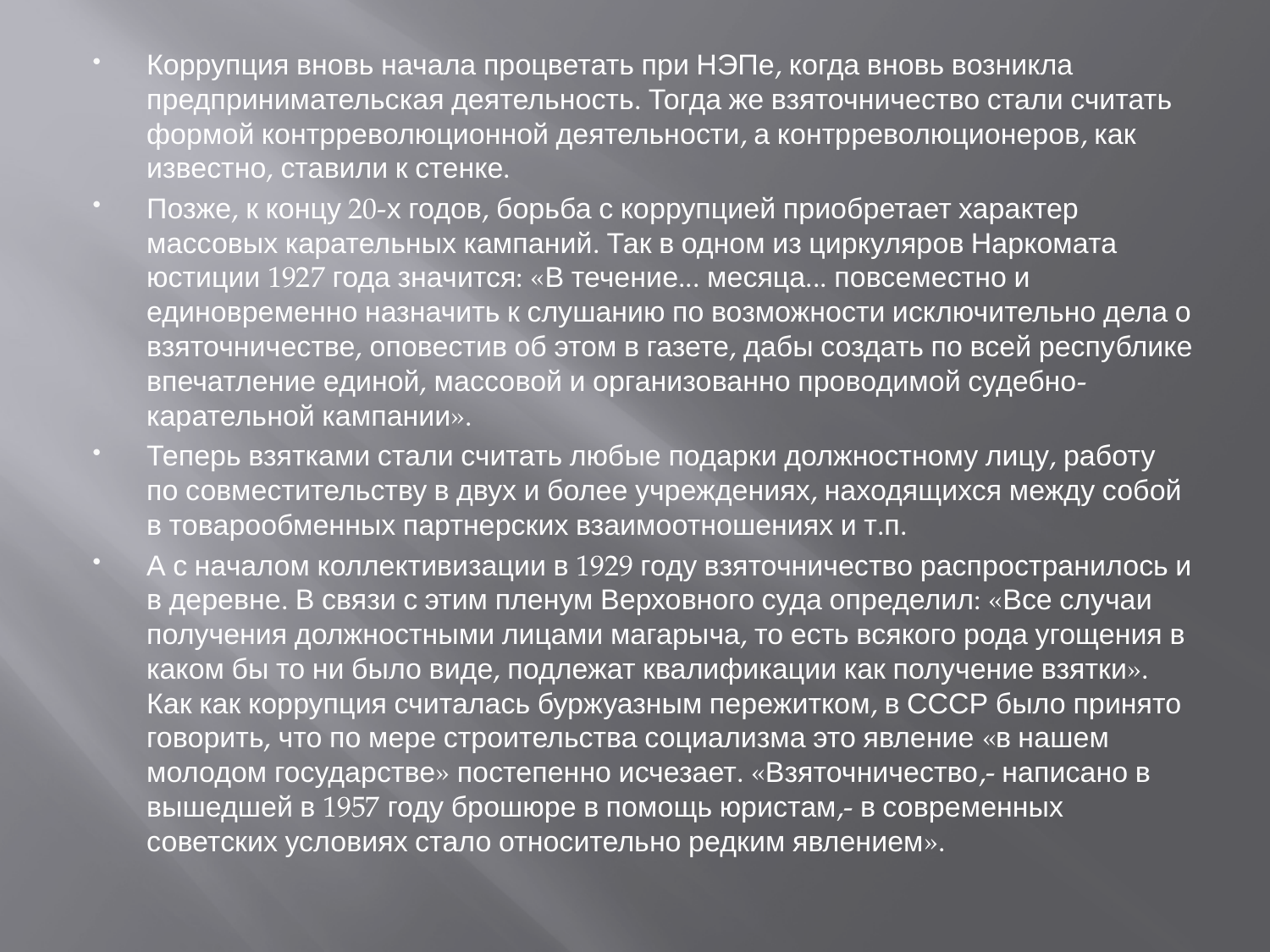

#
Коррупция вновь начала процветать при НЭПе, когда вновь возникла предпринимательская деятельность. Тогда же взяточничество стали считать формой контрреволюционной деятельности, а контрреволюционеров, как известно, ставили к стенке.
Позже, к концу 20-х годов, борьба с коррупцией приобретает характер массовых карательных кампаний. Так в одном из циркуляров Наркомата юстиции 1927 года значится: «В течение... месяца... повсеместно и единовременно назначить к слушанию по возможности исключительно дела о взяточничестве, оповестив об этом в газете, дабы создать по всей республике впечатление единой, массовой и организованно проводимой судебно-карательной кампании».
Теперь взятками стали считать любые подарки должностному лицу, работу по совместительству в двух и более учреждениях, находящихся между собой в товарообменных партнерских взаимоотношениях и т.п.
А с началом коллективизации в 1929 году взяточничество распространилось и в деревне. В связи с этим пленум Верховного суда определил: «Все случаи получения должностными лицами магарыча, то есть всякого рода угощения в каком бы то ни было виде, подлежат квалификации как получение взятки».  Как как коррупция считалась буржуазным пережитком, в СССР было принято говорить, что по мере строительства социализма это явление «в нашем молодом государстве» постепенно исчезает. «Взяточничество,- написано в вышедшей в 1957 году брошюре в помощь юристам,- в современных советских условиях стало относительно редким явлением».